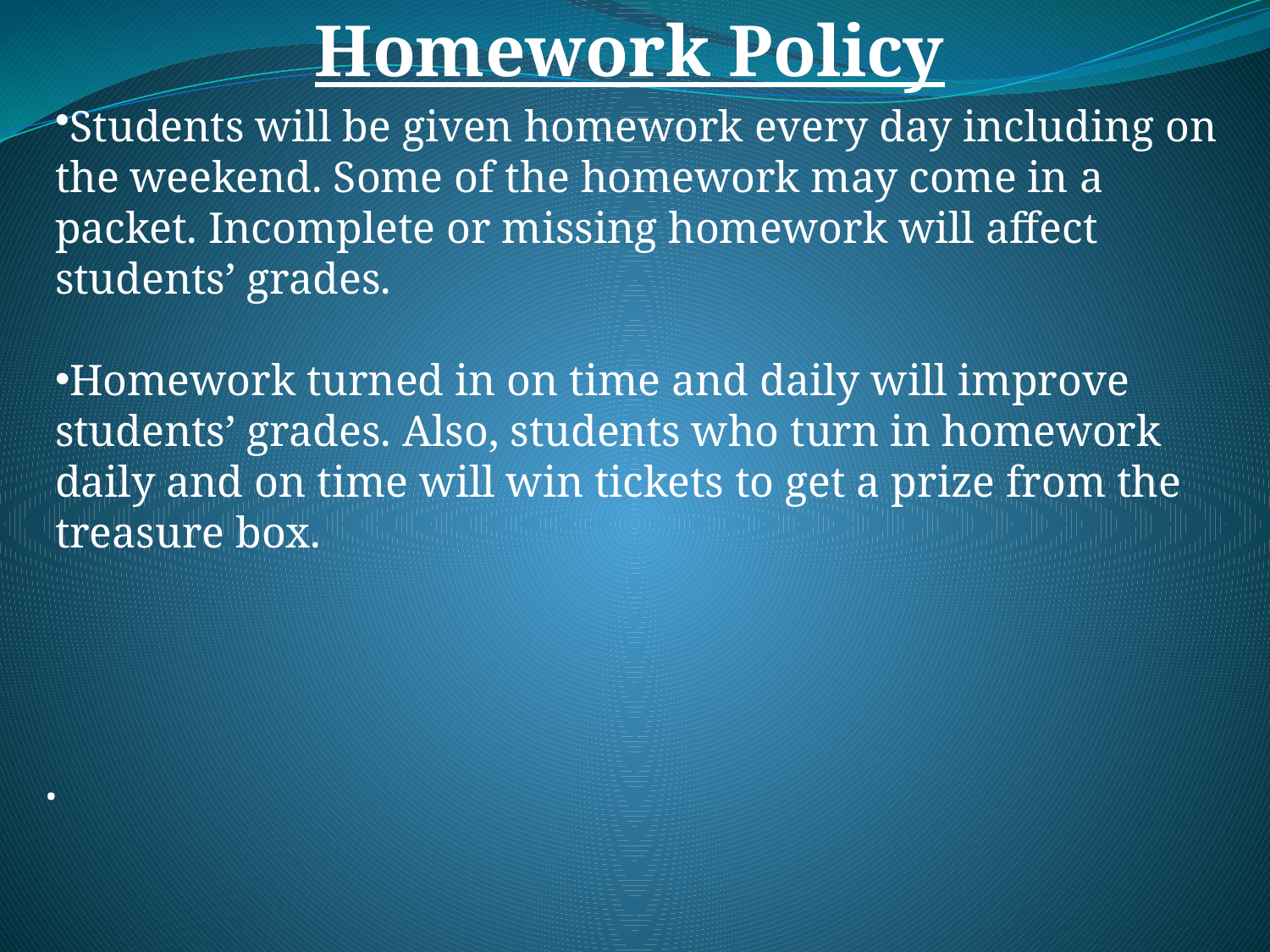

Homework Policy

Students will be given homework every day including on the weekend. Some of the homework may come in a packet. Incomplete or missing homework will affect students’ grades.

Homework turned in on time and daily will improve students’ grades. Also, students who turn in homework daily and on time will win tickets to get a prize from the treasure box.
.